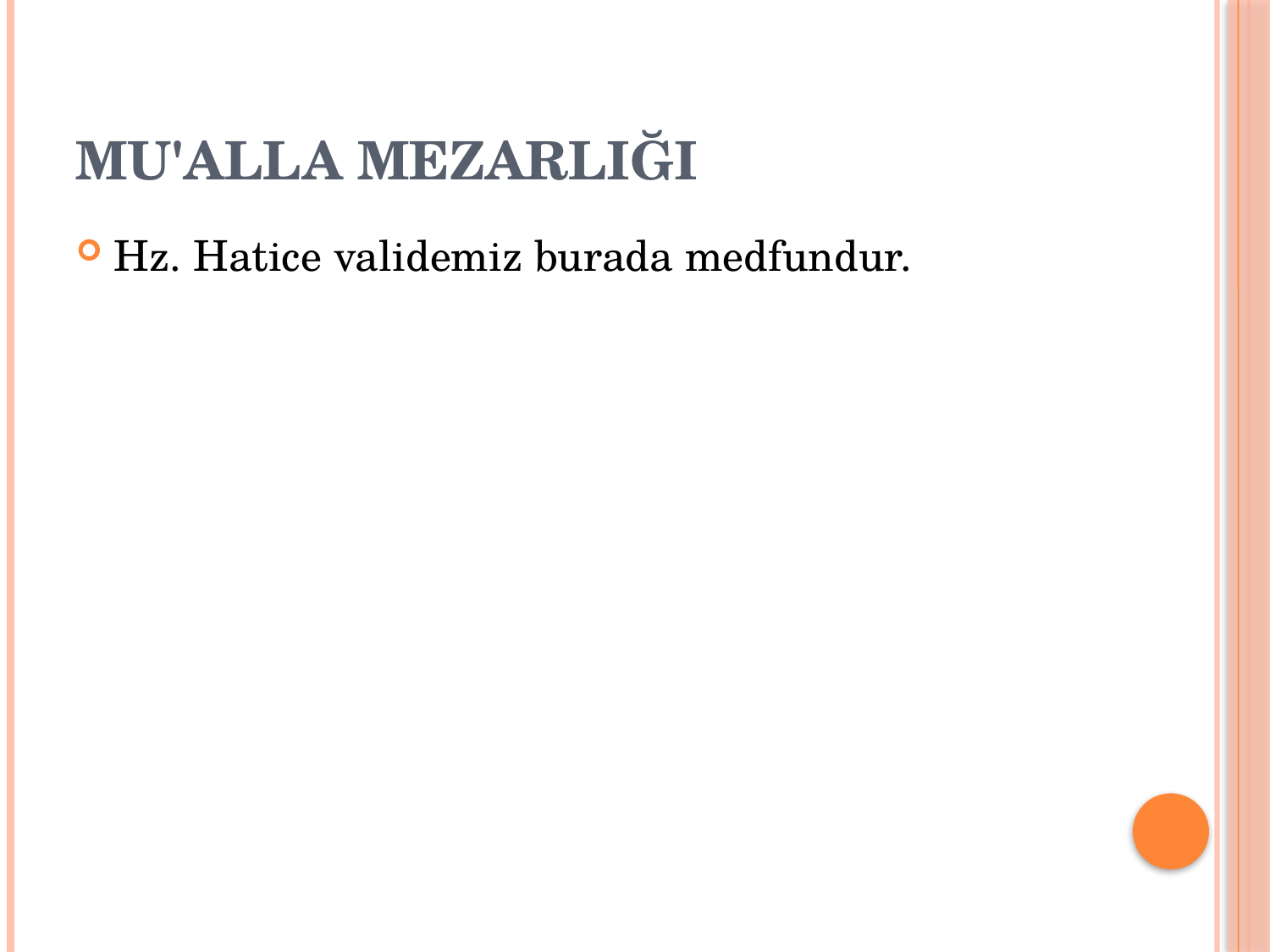

# Mu'alla Mezarlığı
Hz. Hatice validemiz burada medfundur.